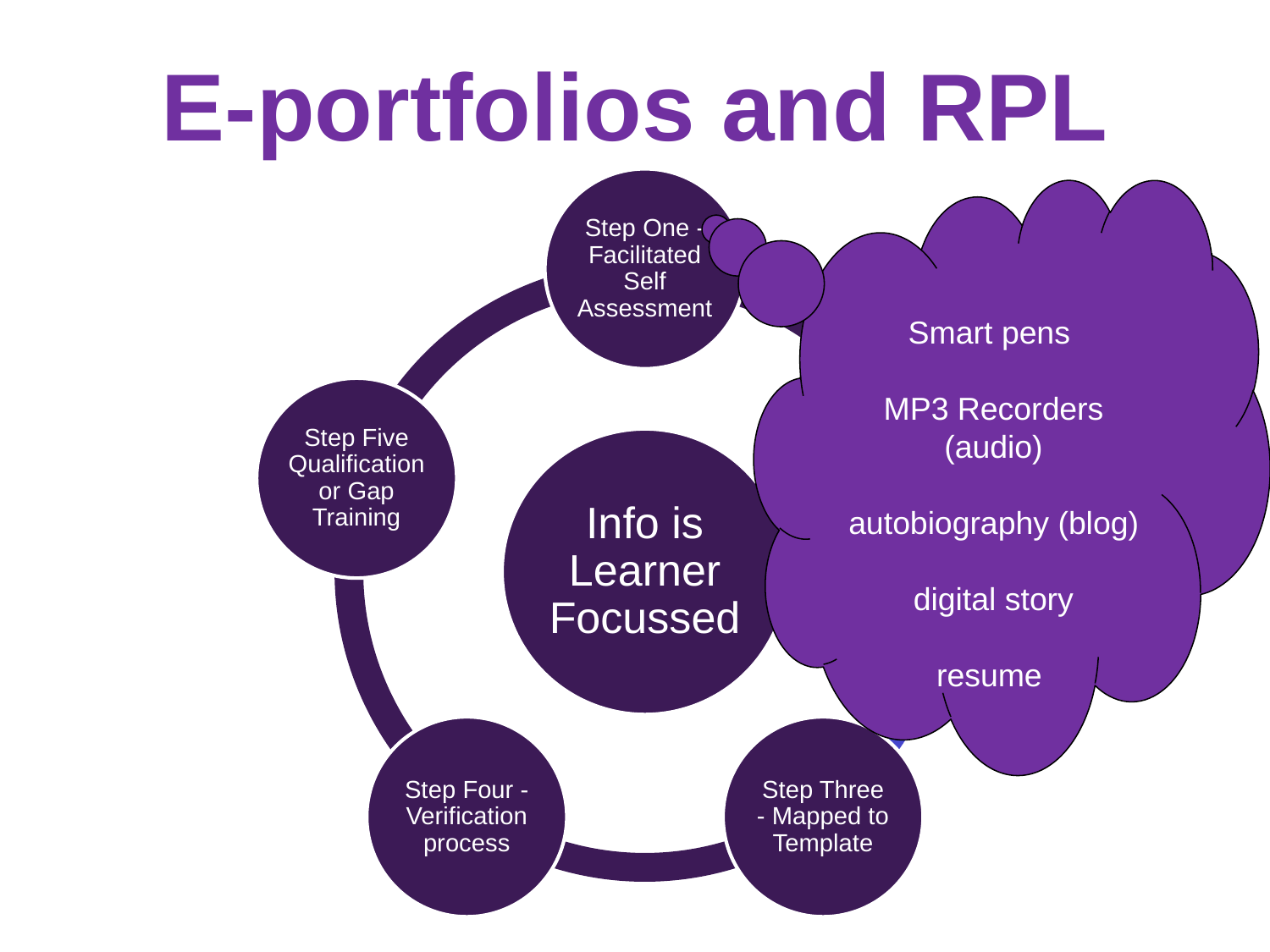

E-portfolios and RPL
Info is Learner Focussed
Step One - Facilitated Self Assessment
Step Two - Evidence identified/ generated
Step Three - Mapped to Template
Step Four - Verification process
Step Five Qualification or Gap Training

Smart pens
MP3 Recorders (audio)
autobiography (blog)

digital story
resume